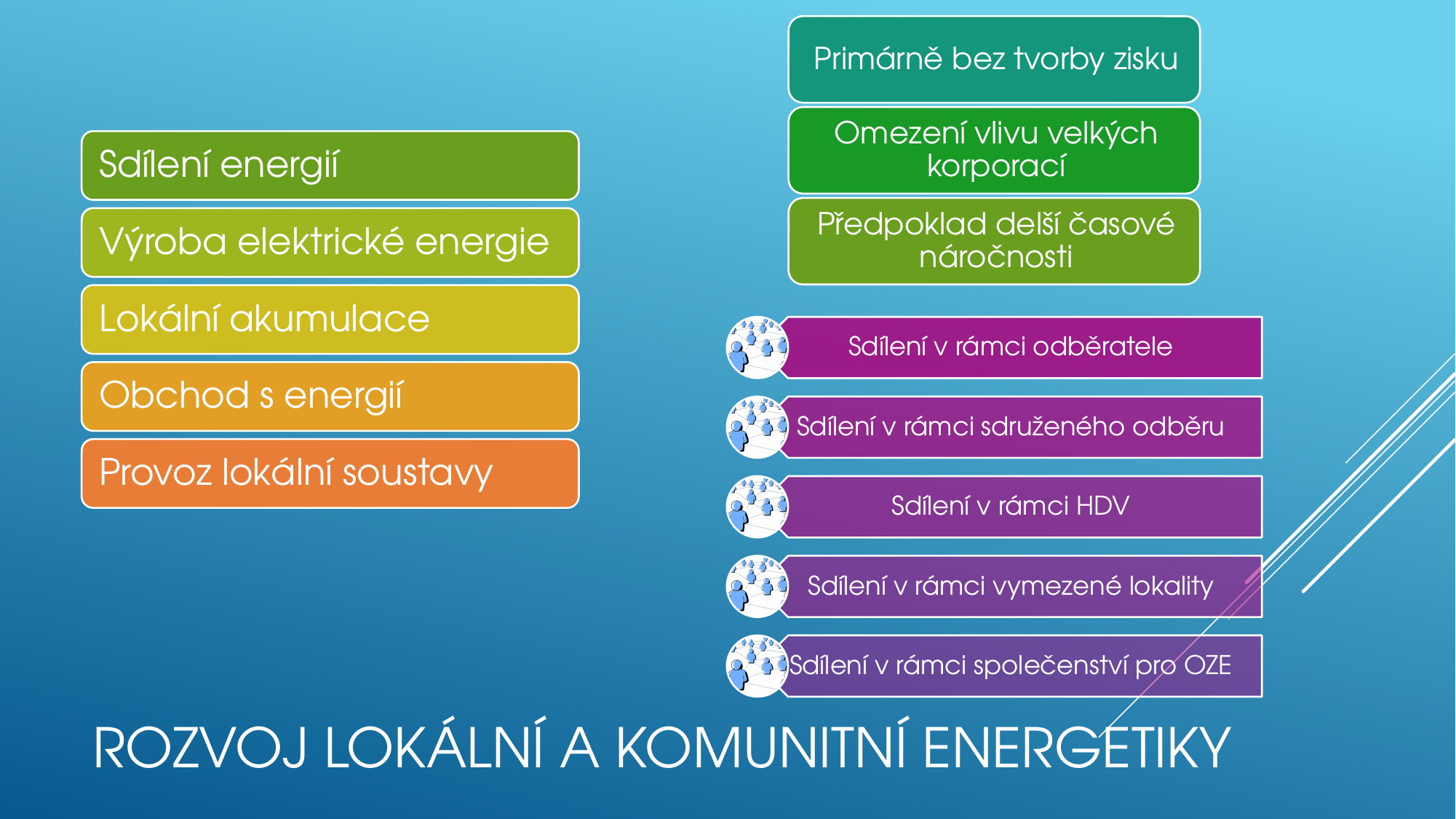

Sdílení energií
Výroba elektrické energie
Lokální akumulace
Obchod s energií
Provoz lokální soustavy
Primárně bez tvorby zisku
Omezení vlivu velkých korporací
Předpoklad delší časové náročnosti
Sdílení v rámci odběratele
Sdílení v rámci sdruženého odběru
Sdílení v rámci HDV
Sdílení v rámci vymezené lokality
Sdílení v rámci společenství pro OZE
# Rozvoj lokální a komunitní energetiky